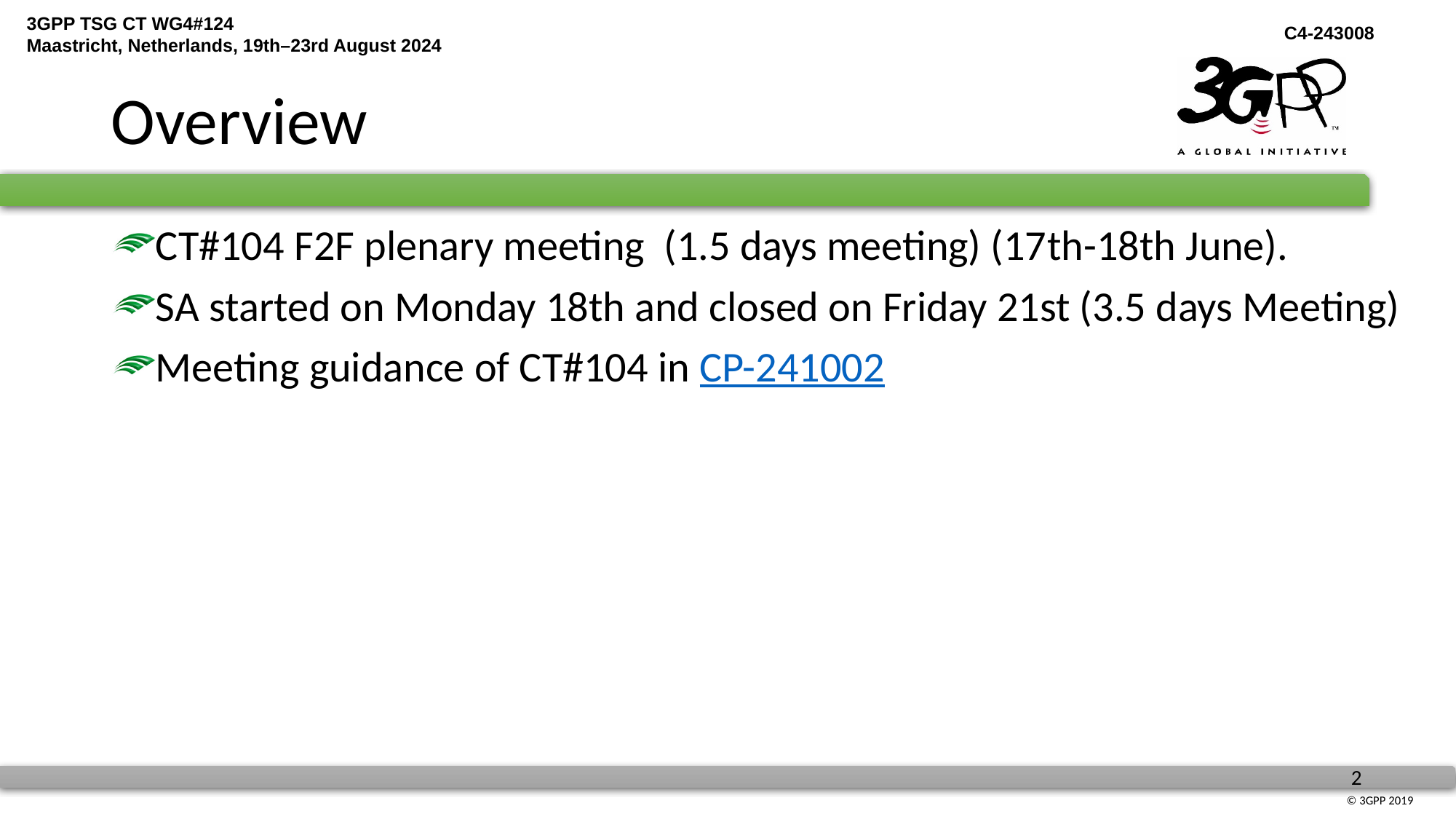

# Overview
CT#104 F2F plenary meeting  (1.5 days meeting) (17th-18th June).
SA started on Monday 18th and closed on Friday 21st (3.5 days Meeting)
Meeting guidance of CT#104 in CP-241002